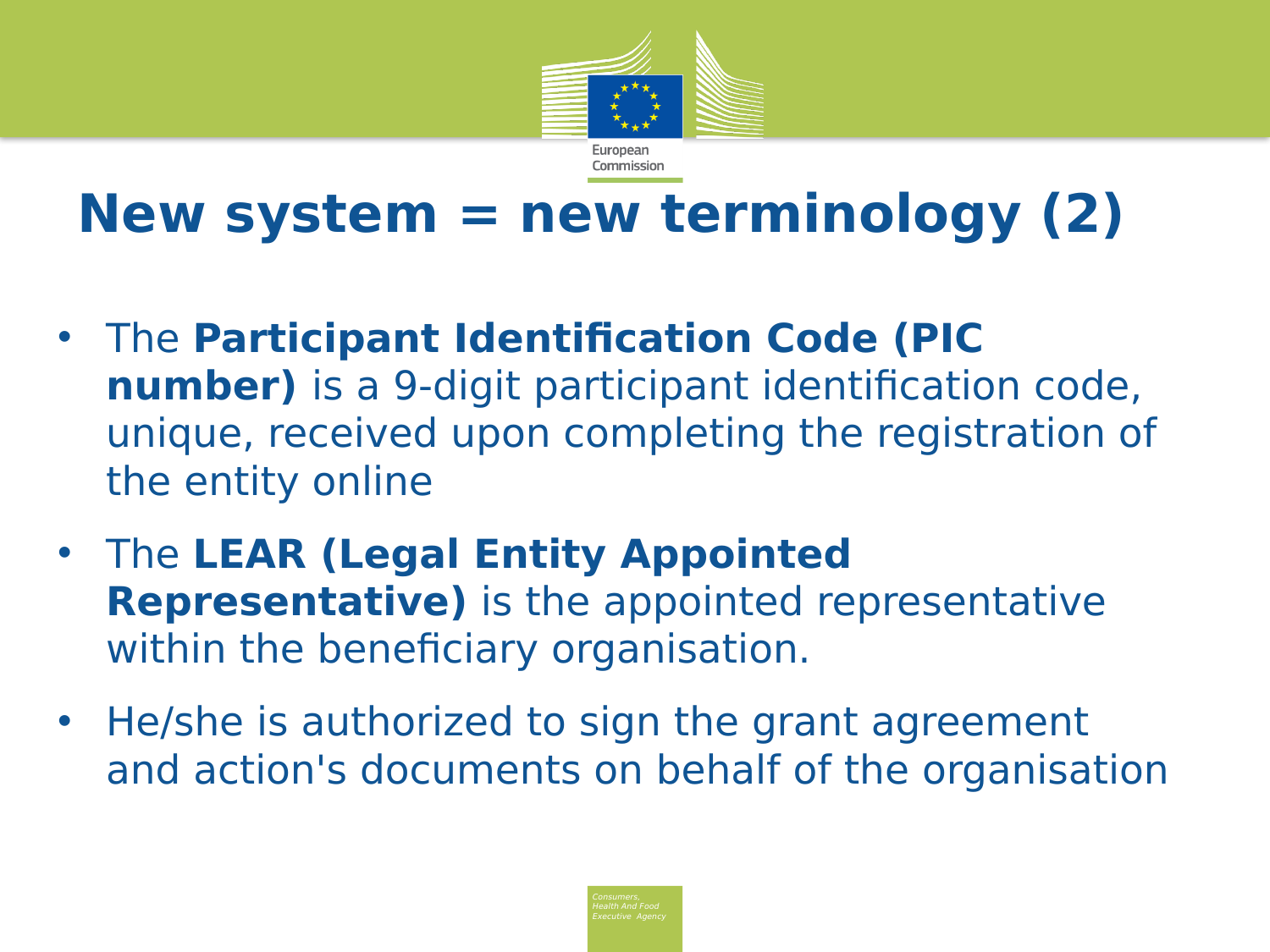

# New system = new terminology (2)

The Participant Identification Code (PIC number) is a 9-digit participant identification code, unique, received upon completing the registration of the entity online
The LEAR (Legal Entity Appointed Representative) is the appointed representative within the beneficiary organisation.
He/she is authorized to sign the grant agreement and action's documents on behalf of the organisation